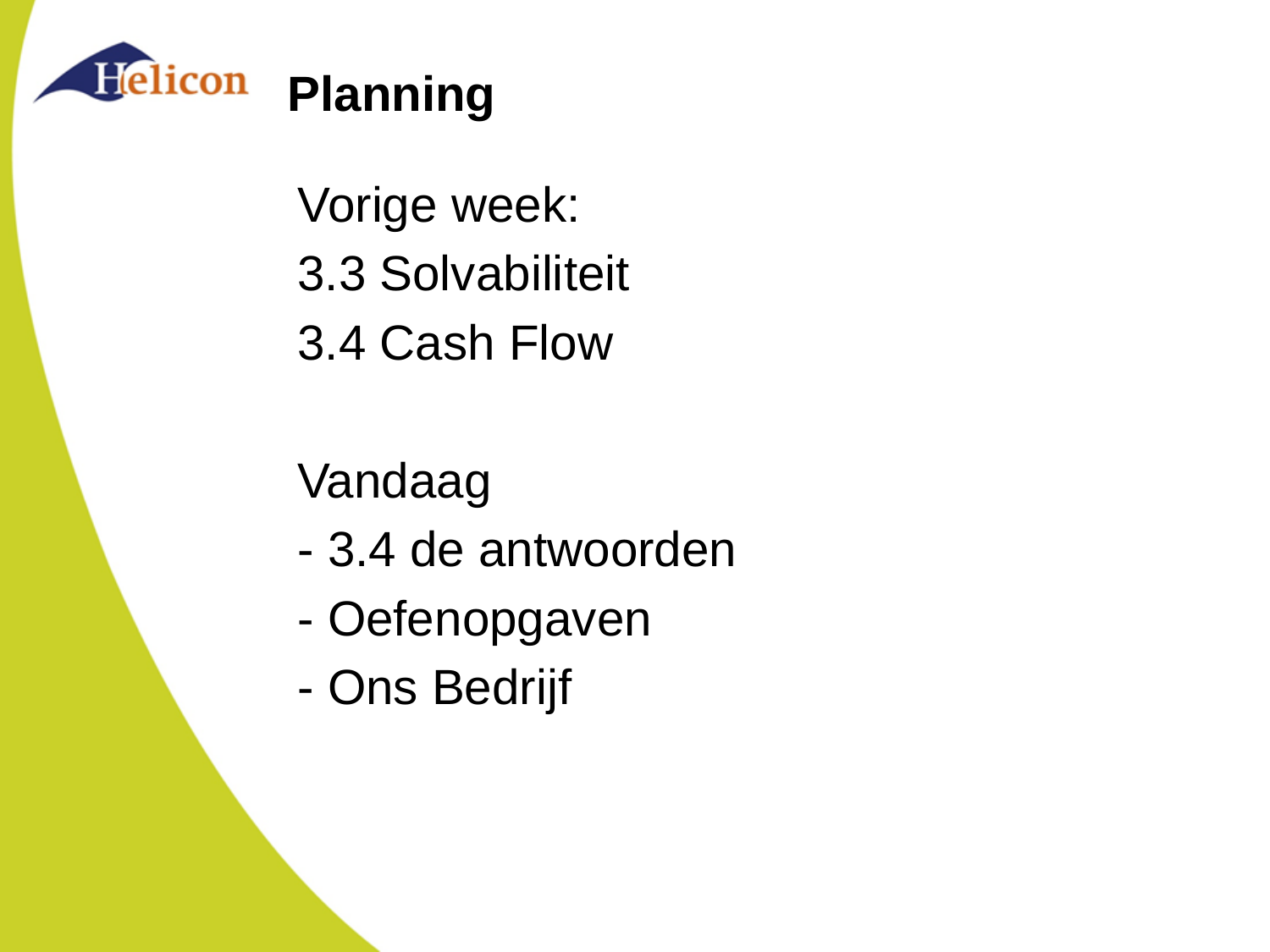

# Planning
Vorige week:
3.3 Solvabiliteit
3.4 Cash Flow

Vandaag
- 3.4 de antwoorden
- Oefenopgaven
- Ons Bedrijf